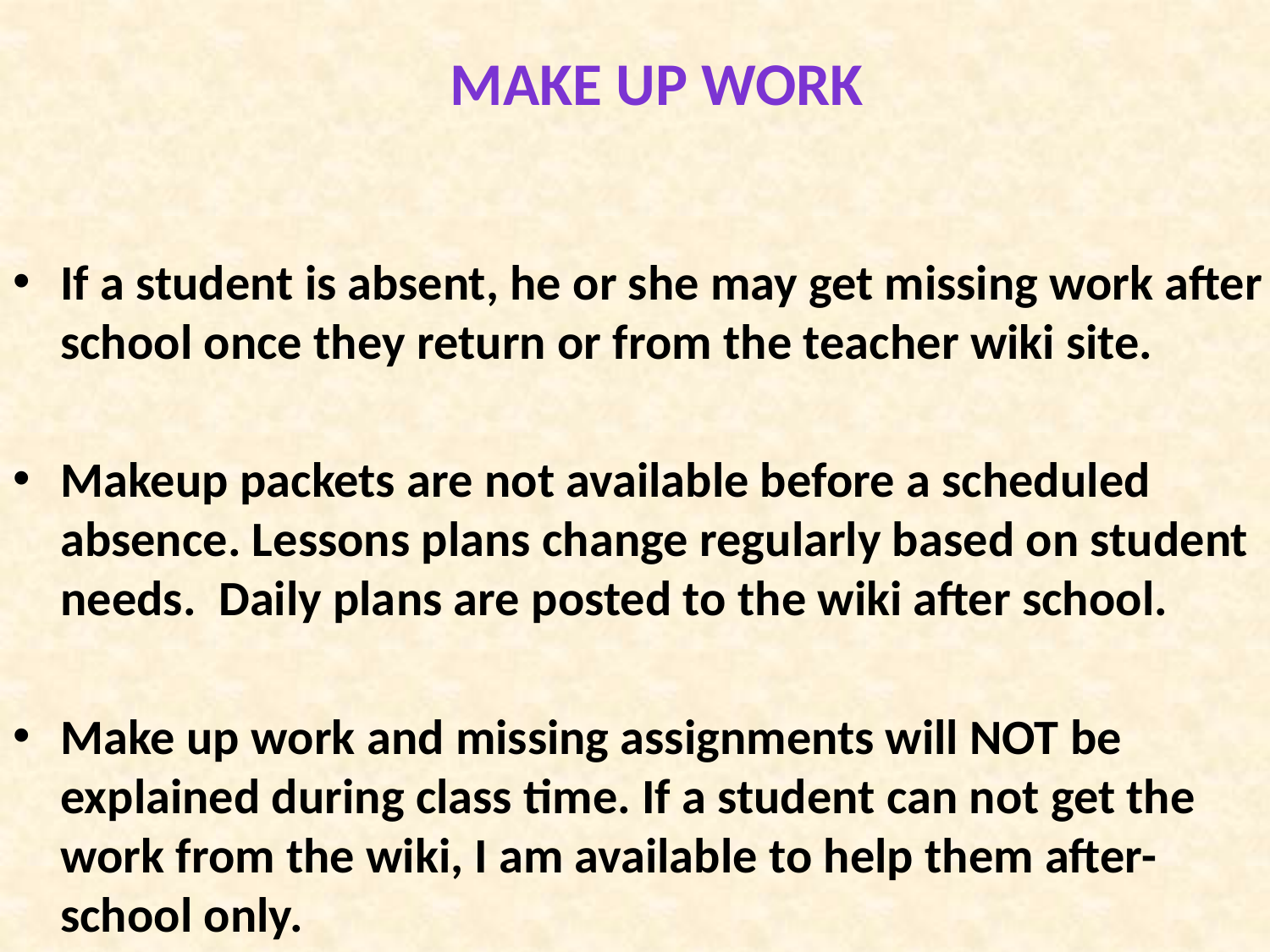

# Make up work

If a student is absent, he or she may get missing work after school once they return or from the teacher wiki site.

Makeup packets are not available before a scheduled absence. Lessons plans change regularly based on student needs.  Daily plans are posted to the wiki after school.

Make up work and missing assignments will NOT be explained during class time. If a student can not get the work from the wiki, I am available to help them after-school only.